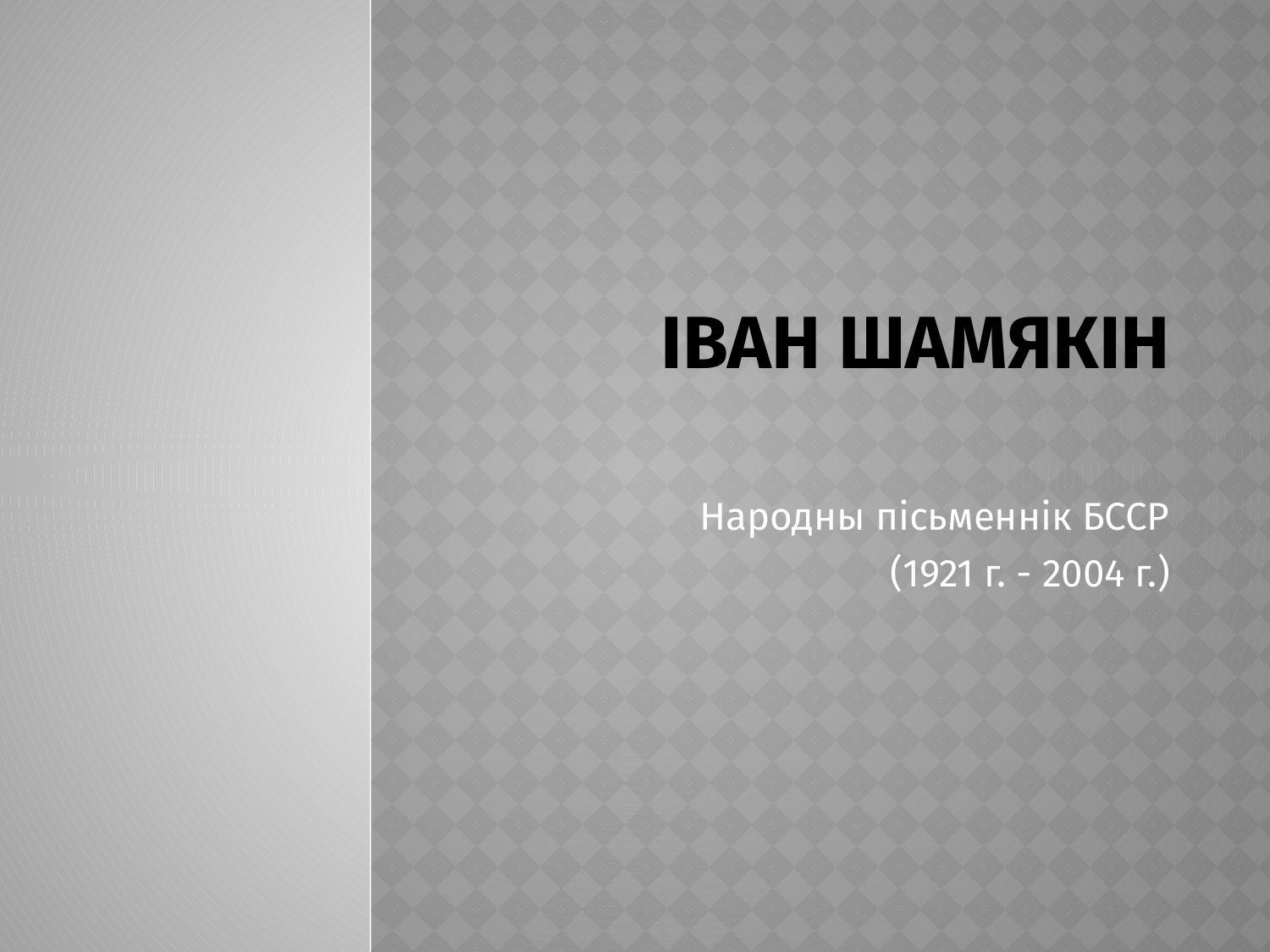

# IВАН ШАМЯКІН
Народны пісьменнік БССР
(1921 г. - 2004 г.)